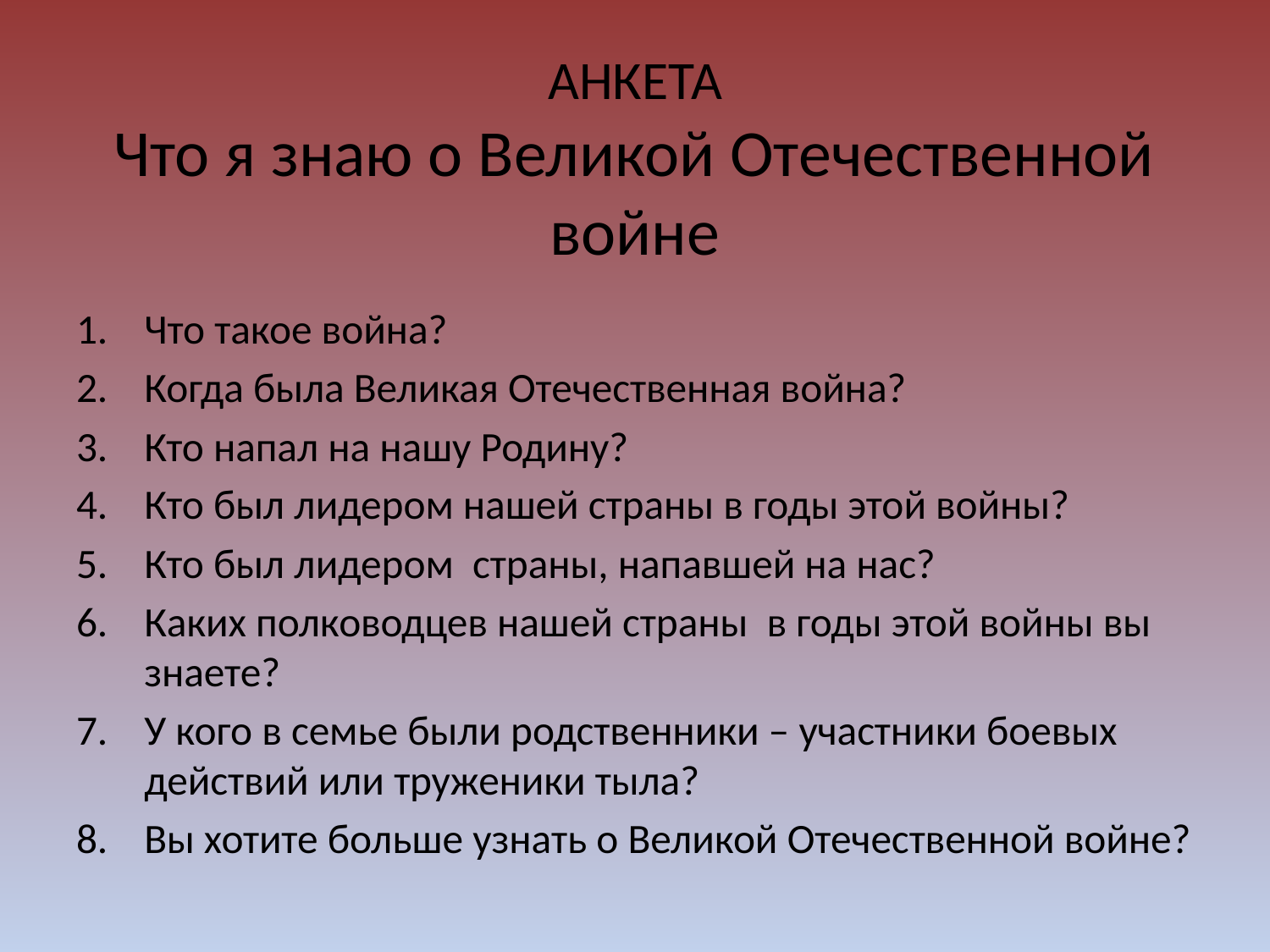

# АНКЕТА Что я знаю о Великой Отечественной войне
Что такое война?
Когда была Великая Отечественная война?
Кто напал на нашу Родину?
Кто был лидером нашей страны в годы этой войны?
Кто был лидером  страны, напавшей на нас?
Каких полководцев нашей страны  в годы этой войны вы знаете?
У кого в семье были родственники – участники боевых действий или труженики тыла?
Вы хотите больше узнать о Великой Отечественной войне?